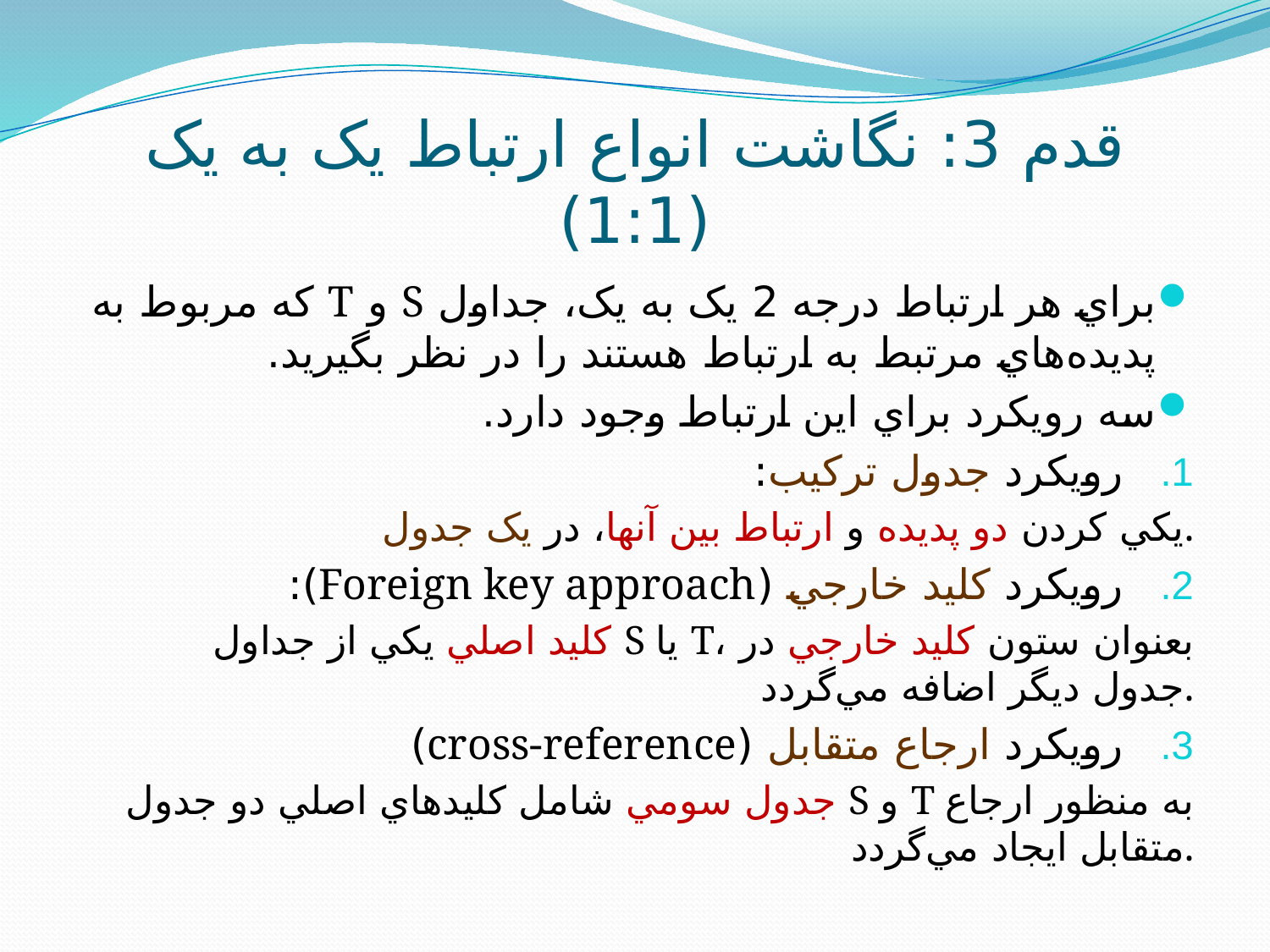

# قدم 3: نگاشت انواع ارتباط يک به يک (1:1)
براي هر ارتباط درجه 2 يک به يک، جداول S‌ و T که مربوط به پديده‌هاي مرتبط به ارتباط هستند را در نظر بگيريد.
سه رويکرد براي اين ارتباط وجود دارد.
رويکرد جدول ترکيب:
يکي کردن دو پديده و ارتباط بين آنها، در يک جدول.
رويکرد کليد خارجي (Foreign key approach):
کليد اصلي يکي از جداول S يا T، بعنوان ستون کليد خارجي در جدول ديگر اضافه مي‌گردد.
رويکرد ارجاع متقابل (cross-reference)
جدول سومي شامل کليد‌هاي اصلي دو جدول S و T به منظور ارجاع متقابل ايجاد مي‌گردد.